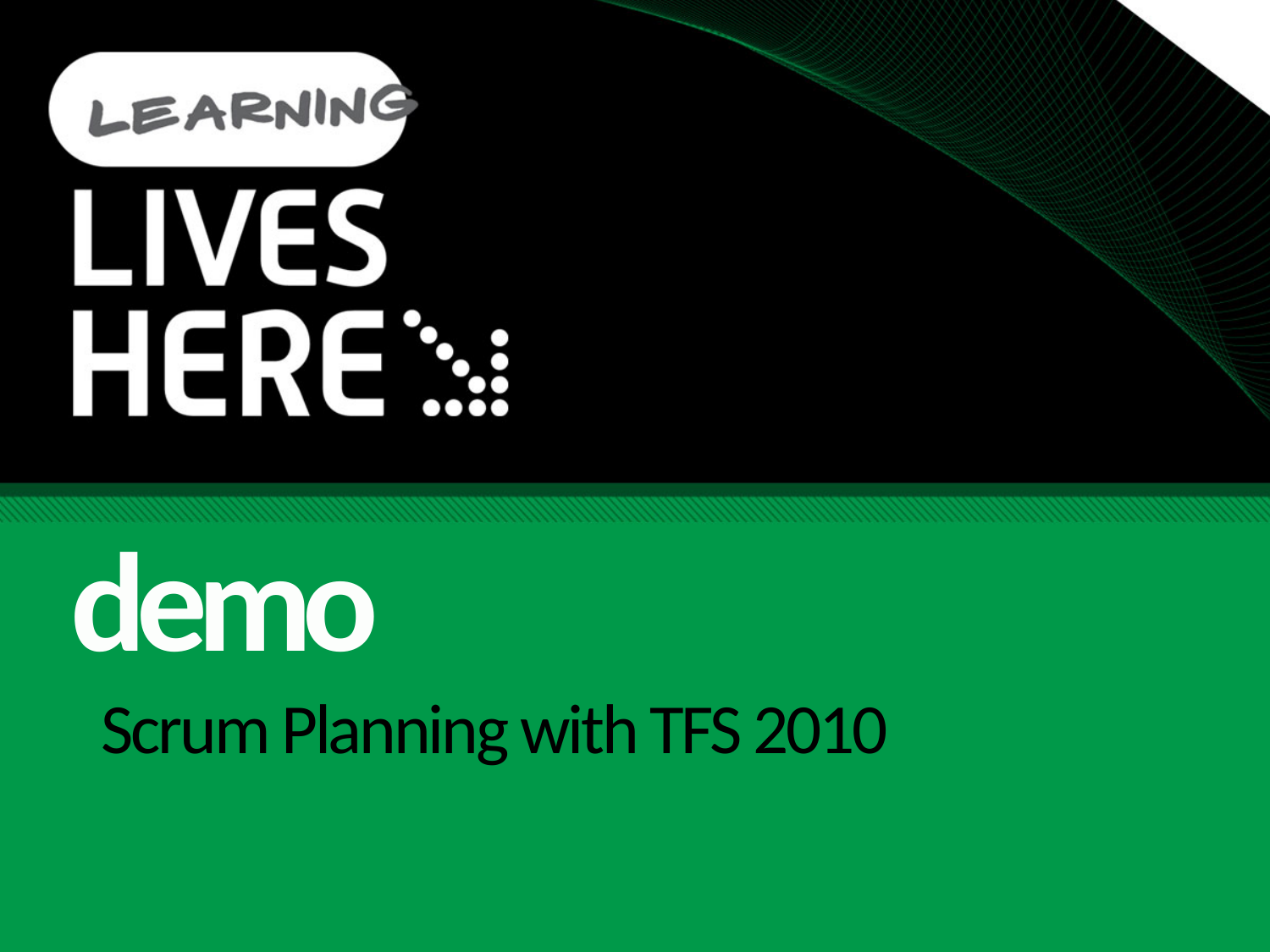

demo
# Scrum Planning with TFS 2010